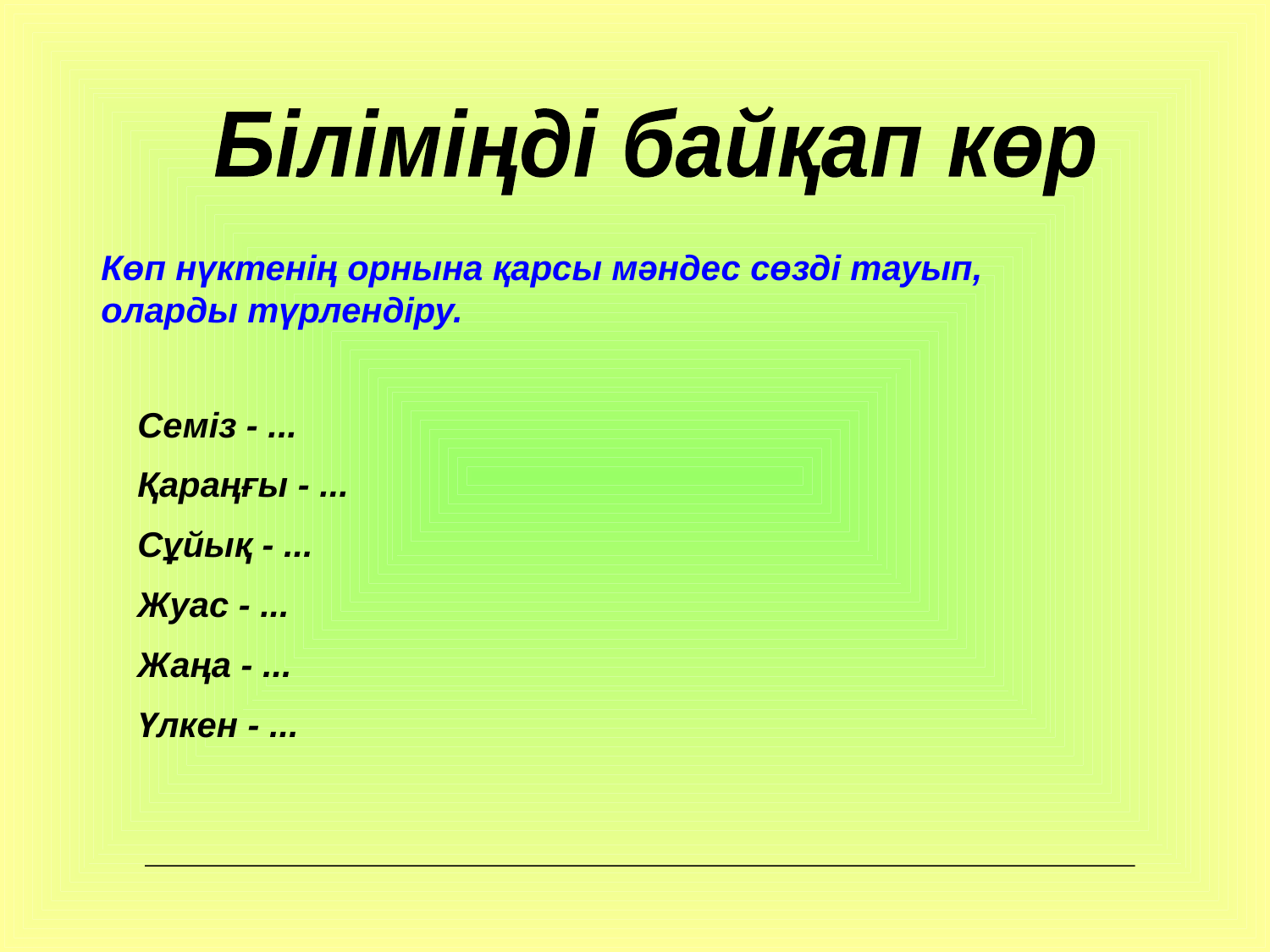

Біліміңді байқап көр
Көп нүктенің орнына қарсы мәндес сөзді тауып,
оларды түрлендіру.
Семіз - ...
Қараңғы - ...
Сұйық - ...
Жуас - ...
Жаңа - ...
Үлкен - ...